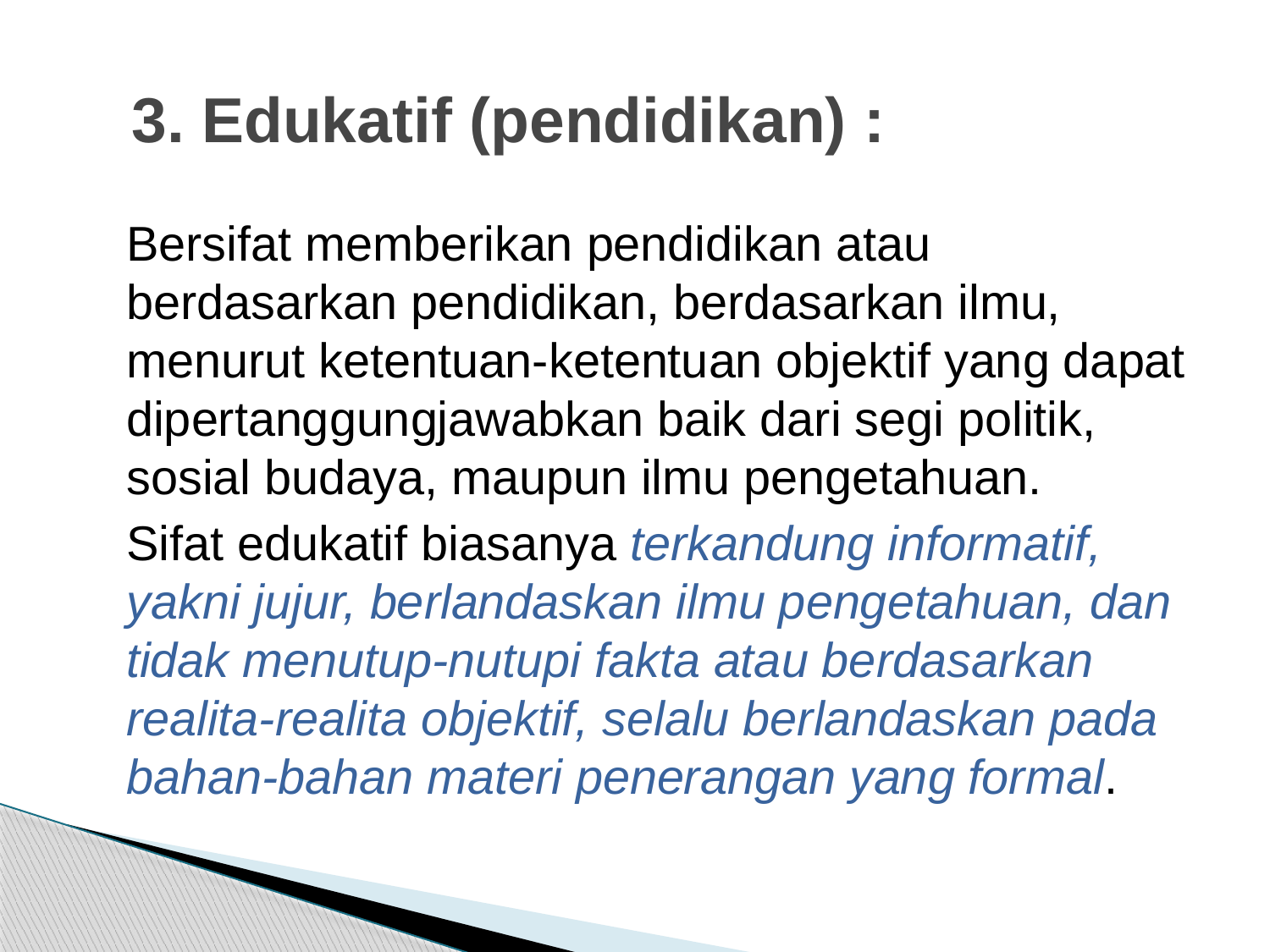

# 3. Edukatif (pendidikan) :
		Bersifat memberikan pendidikan atau berdasarkan pendidikan, berdasarkan ilmu, menurut ketentuan-ketentuan objektif yang dapat dipertanggungjawabkan baik dari segi politik, sosial budaya, maupun ilmu pengetahuan.
		Sifat edukatif biasanya terkandung informatif, yakni jujur, berlandaskan ilmu pengetahuan, dan tidak menutup-nutupi fakta atau berdasarkan realita-realita objektif, selalu berlandaskan pada bahan-bahan materi penerangan yang formal.